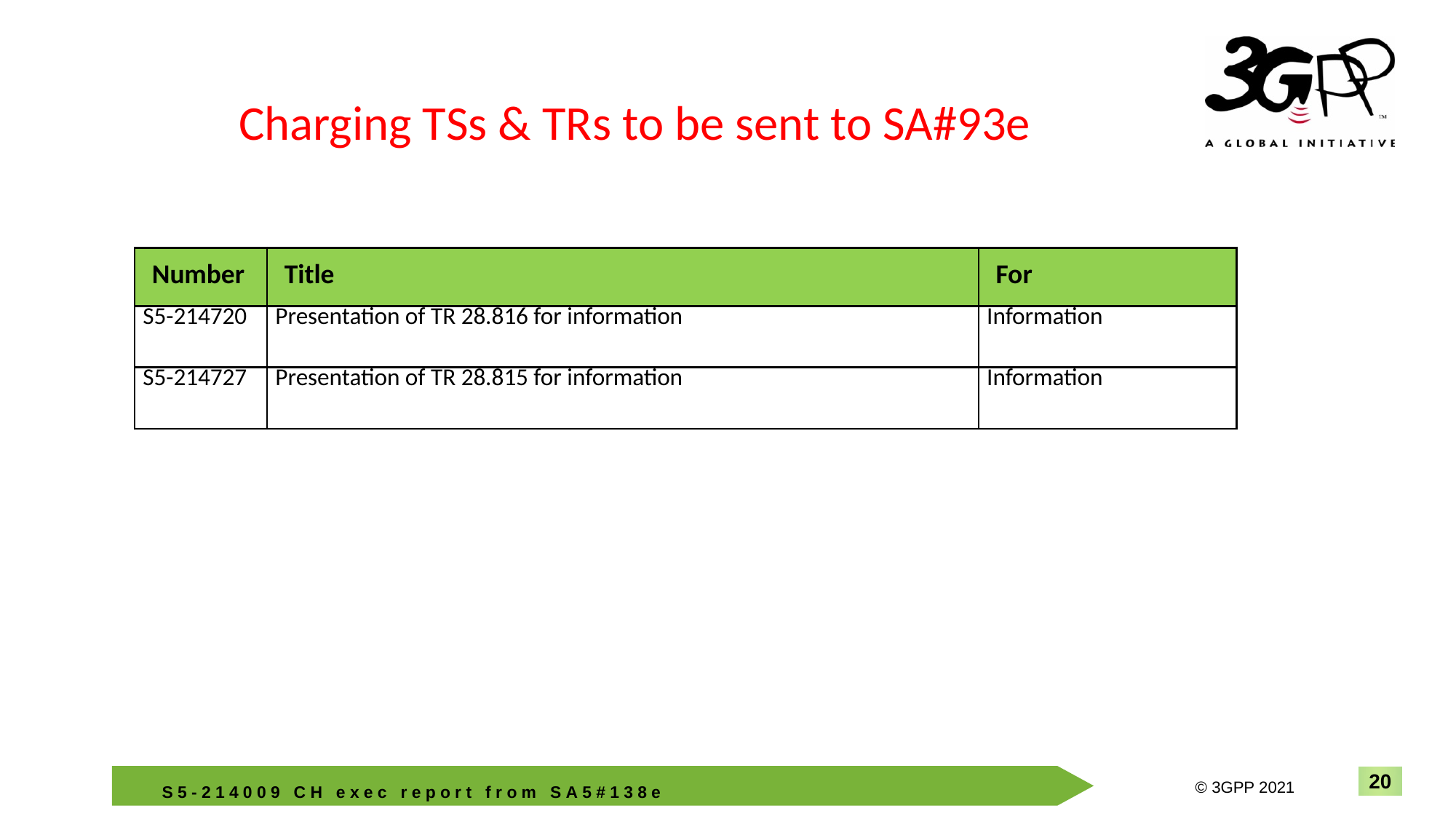

Charging TSs & TRs to be sent to SA#93e
| Number | Title | For |
| --- | --- | --- |
| S5-214720 | Presentation of TR 28.816 for information | Information |
| S5-214727 | Presentation of TR 28.815 for information | Information |